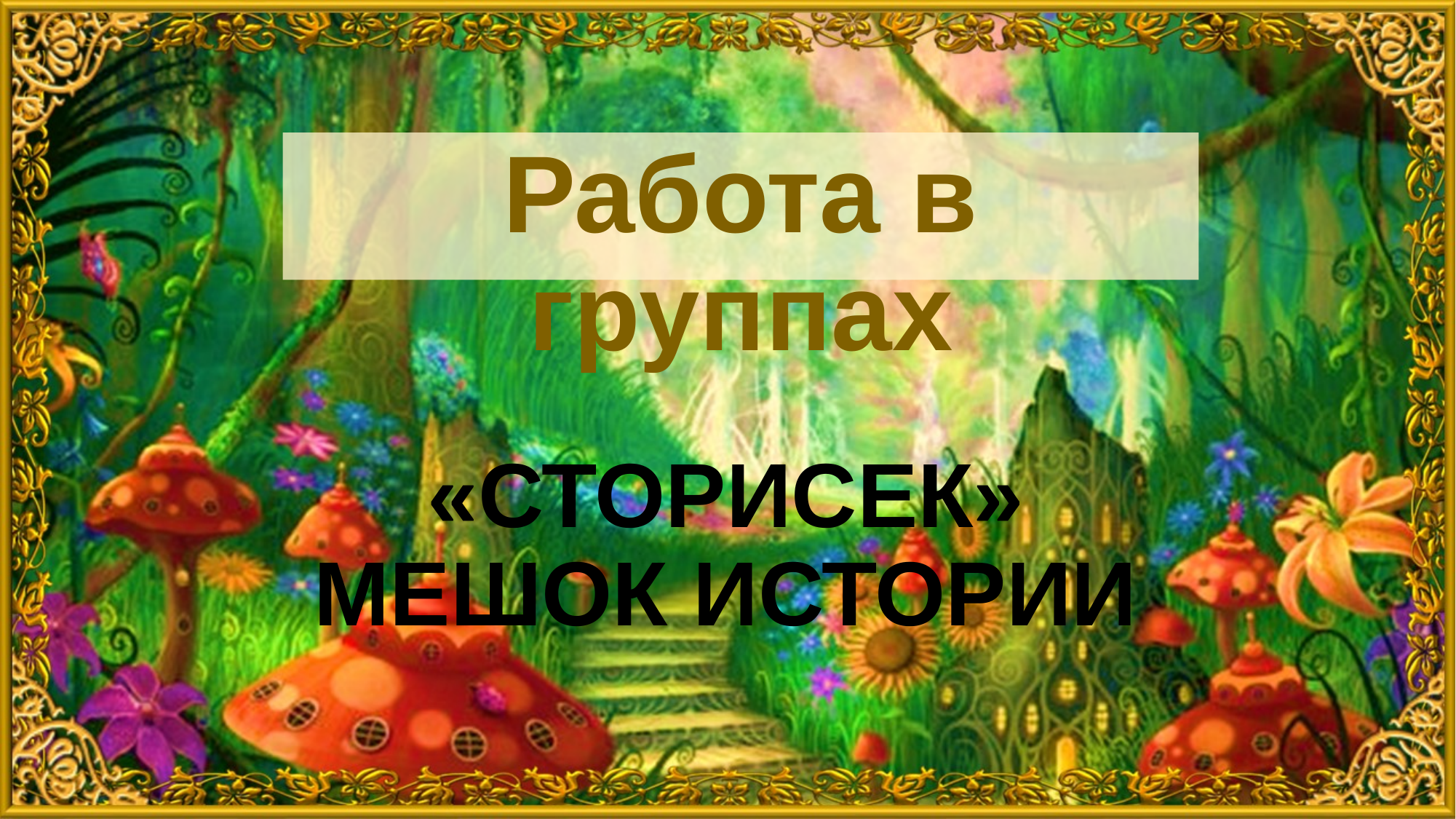

Работа в группах
# «СТОРИСЕК» МЕШОК ИСТОРИИ